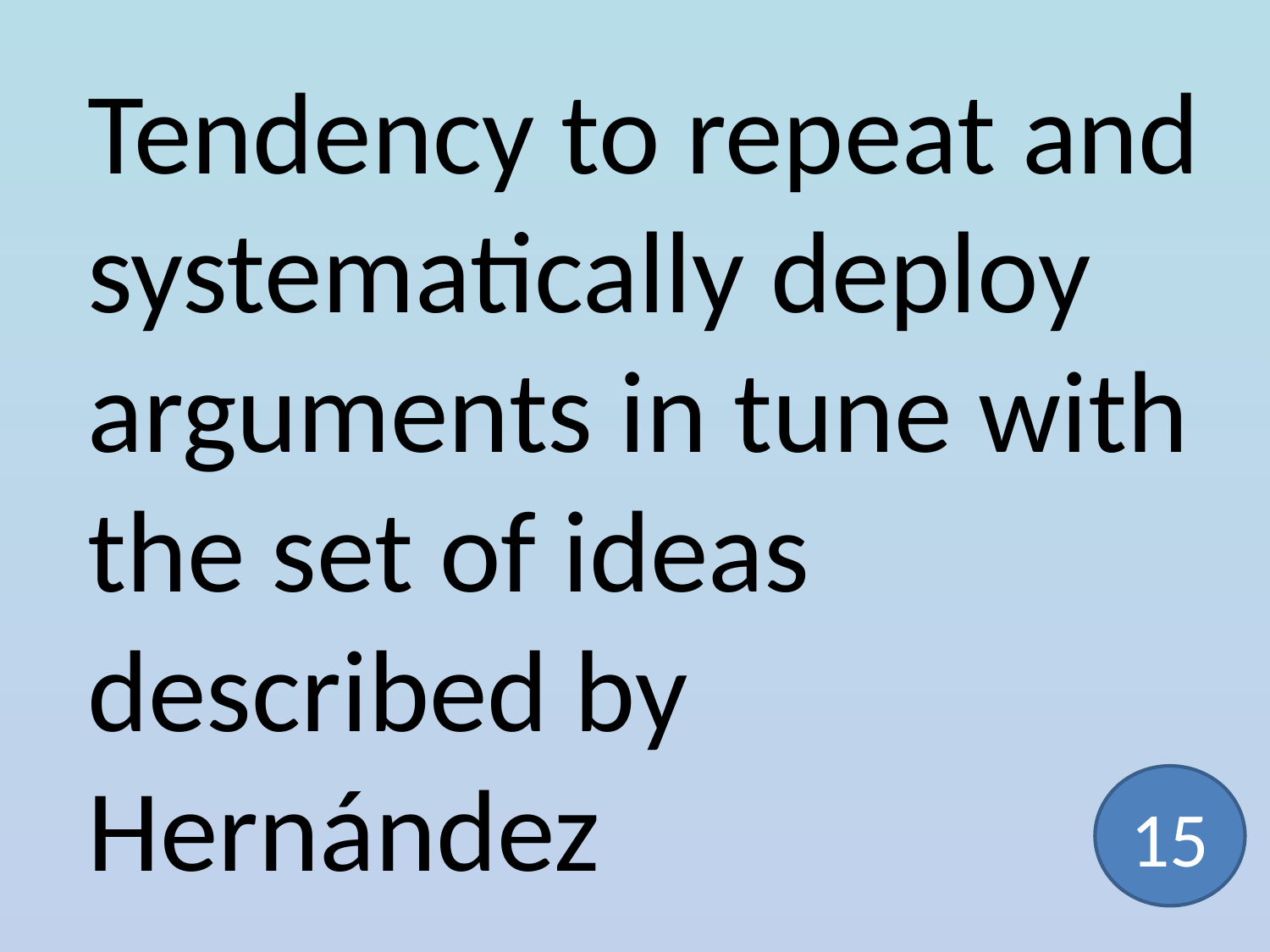

# Tendency to repeat and systematically deploy arguments in tune with the set of ideas described by Hernández
15